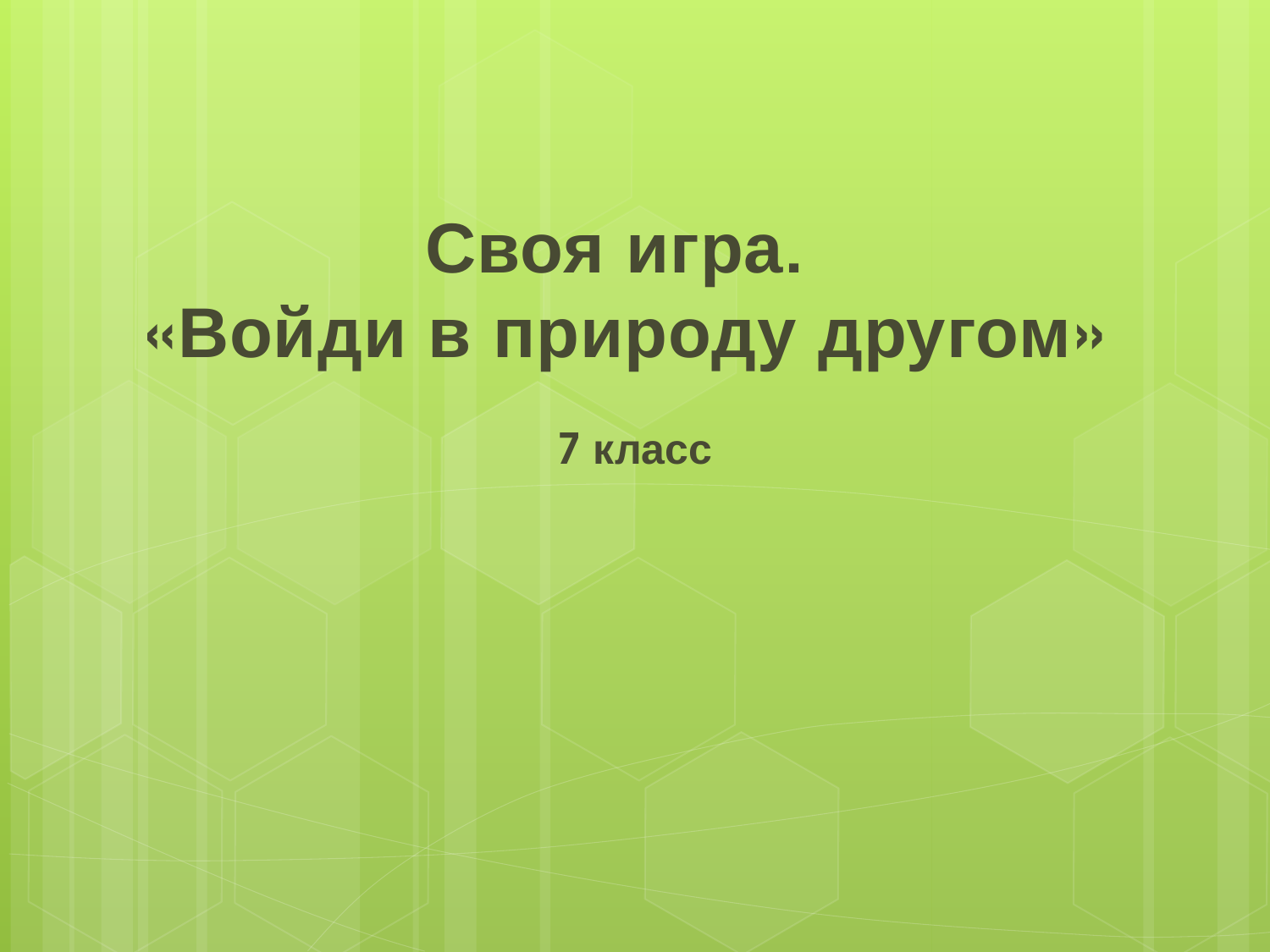

Своя игра.
«Войди в природу другом»
7 класс